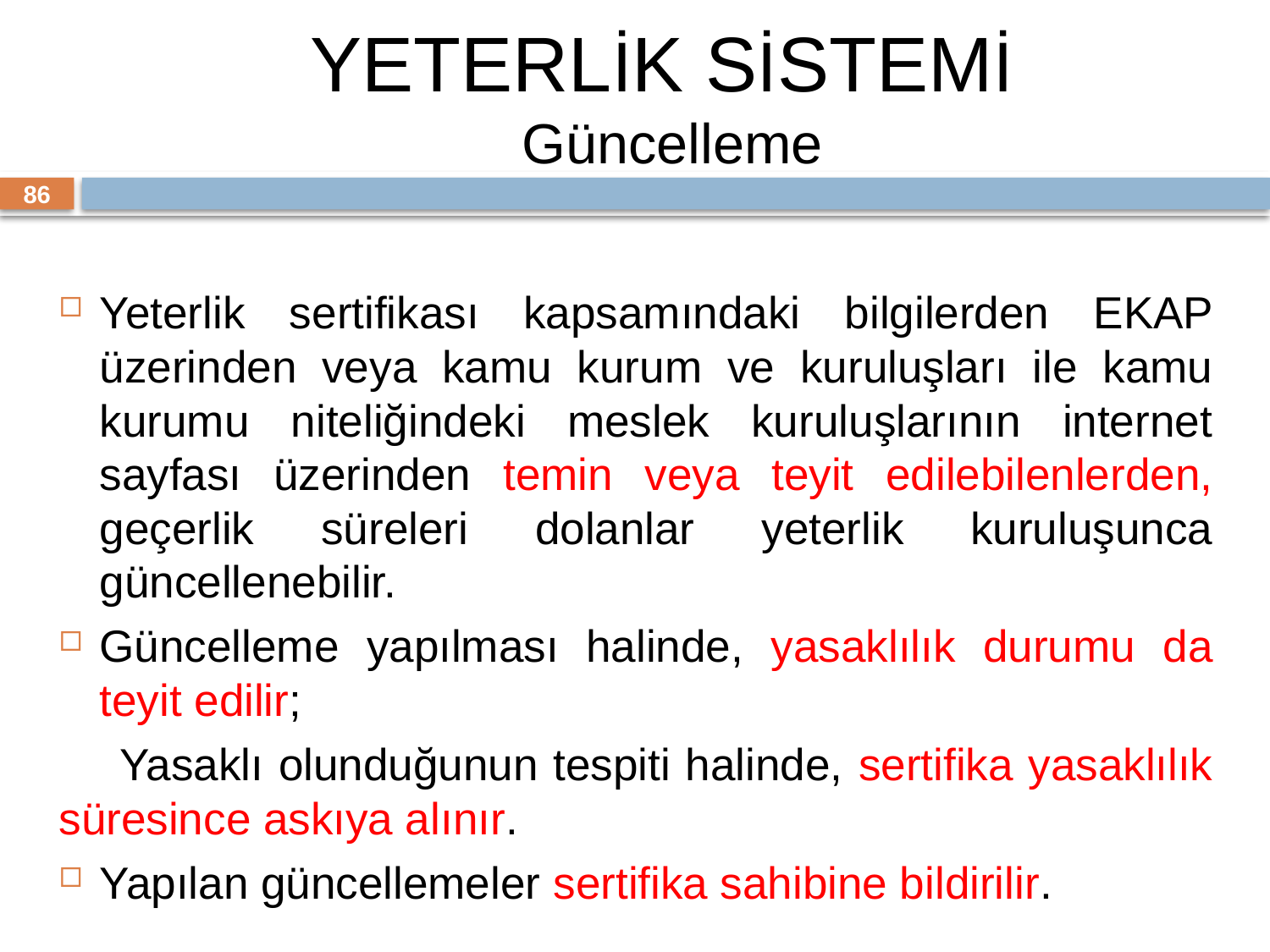

YETERLİK SİSTEMİ
Güncelleme
86
Yeterlik sertifikası kapsamındaki bilgilerden EKAP üzerinden veya kamu kurum ve kuruluşları ile kamu kurumu niteliğindeki meslek kuruluşlarının internet sayfası üzerinden temin veya teyit edilebilenlerden, geçerlik süreleri dolanlar yeterlik kuruluşunca güncellenebilir.
Güncelleme yapılması halinde, yasaklılık durumu da teyit edilir;
    Yasaklı olunduğunun tespiti halinde, sertifika yasaklılık süresince askıya alınır.
Yapılan güncellemeler sertifika sahibine bildirilir.